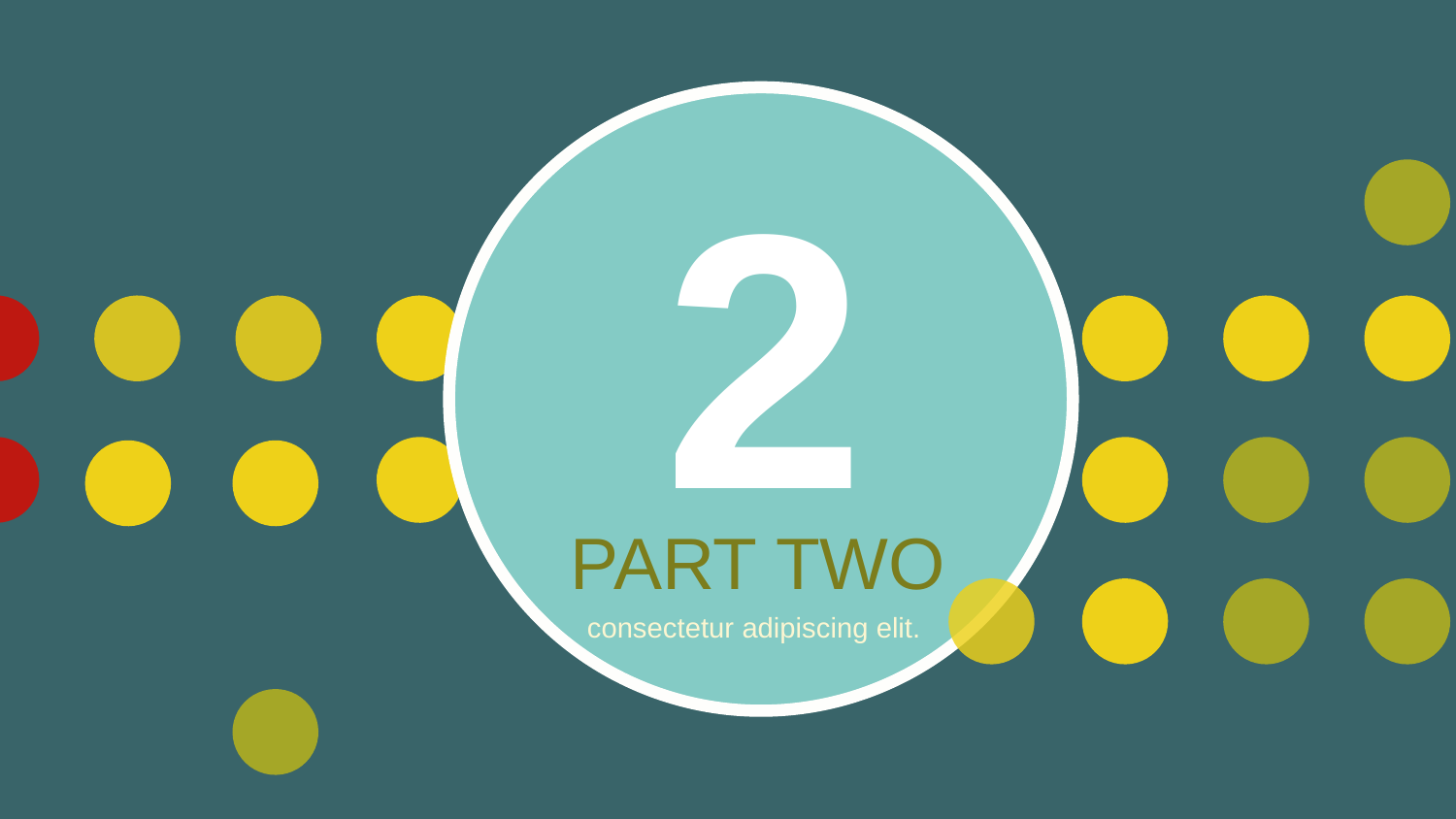

`

2

PART TWO
consectetur adipiscing elit.